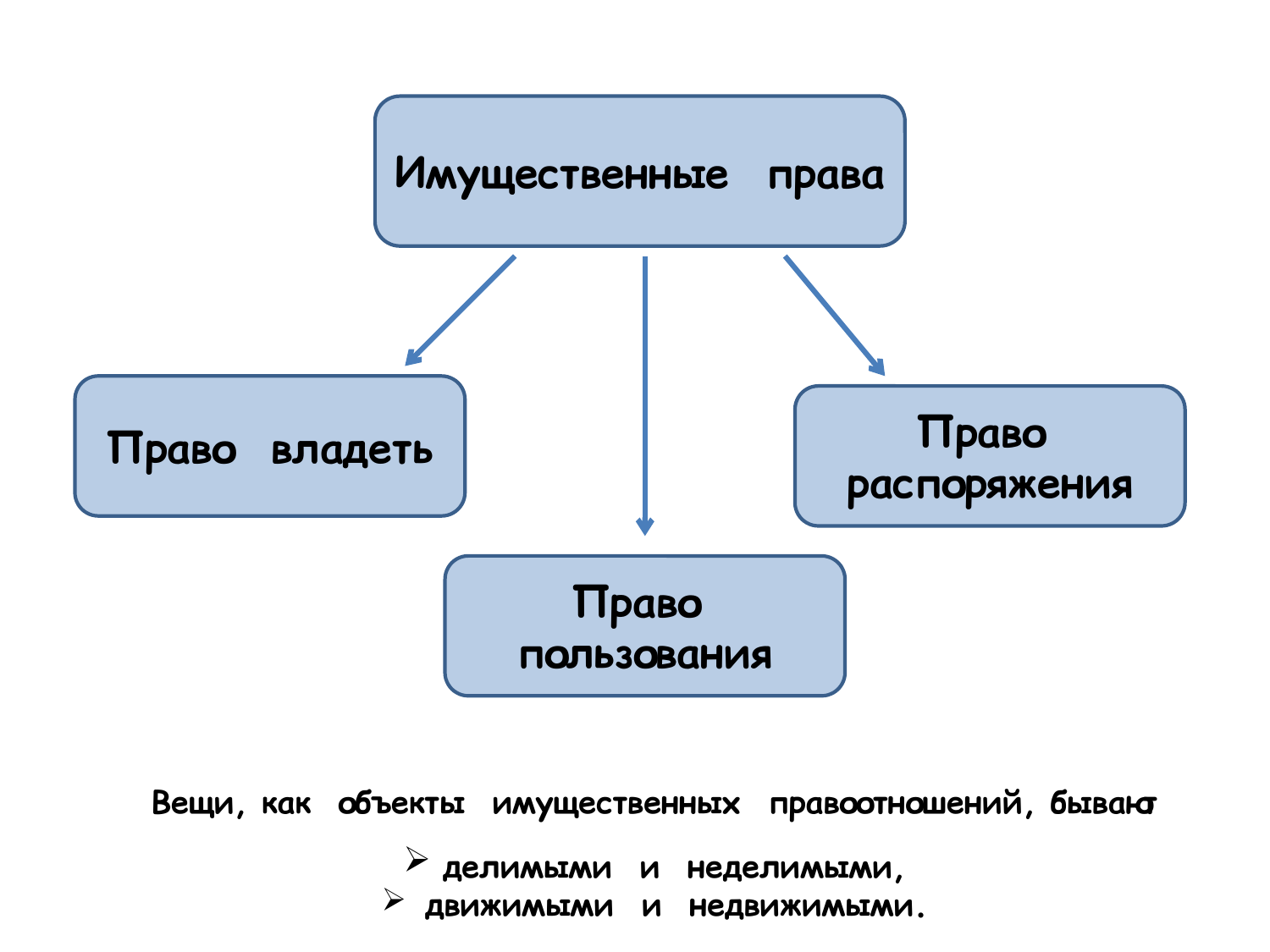

#
Имущественные  права
Право  владеть
Право  распоряжения
Право  пользования
Вещи, как  объекты  имущественных  правоотношений, бывают

 делимыми  и  неделимыми,
 движимыми  и  недвижимыми.